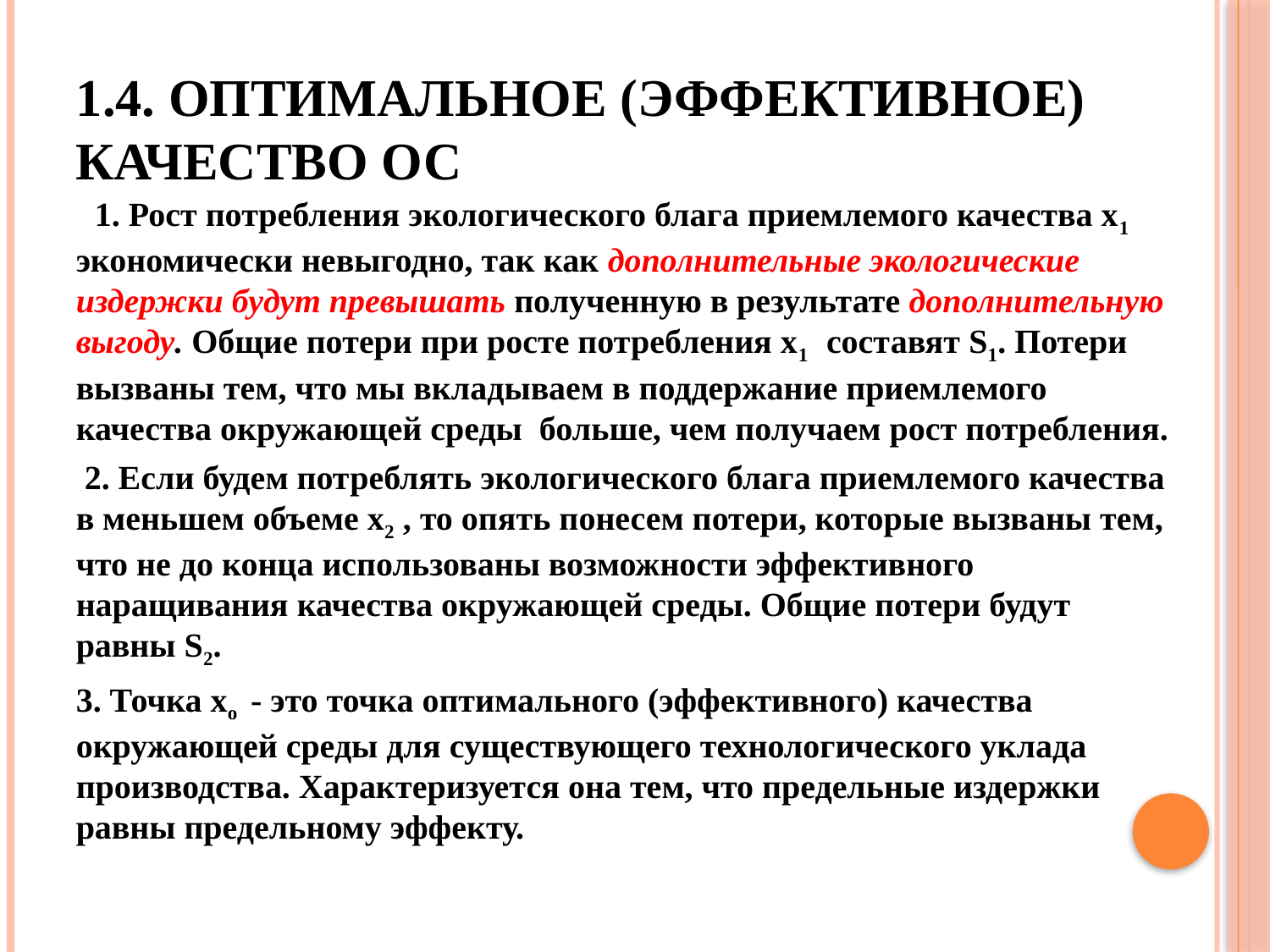

# 1.4. Оптимальное (эффективное) качество ОС
  1. Рост потребления экологического блага приемлемого качества х1  экономически невыгодно, так как дополнительные экологические издержки будут превышать полученную в результате дополнительную выгоду. Общие потери при росте потребления х1   составят S1. Потери вызваны тем, что мы вкладываем в поддержание приемлемого качества окружающей среды  больше, чем получаем рост потребления.
 2. Если будем потреблять экологического блага приемлемого качества в меньшем объеме х2 , то опять понесем потери, которые вызваны тем, что не до конца использо­ваны возможности эффективного наращивания качества окружающей среды. Общие потери будут равны S2.
3. Точка хо  - это точка оптимального (эффективного) качества окружающей среды для существующего технологического уклада производства. Характеризуется она тем, что предельные издержки равны предельному эффекту.